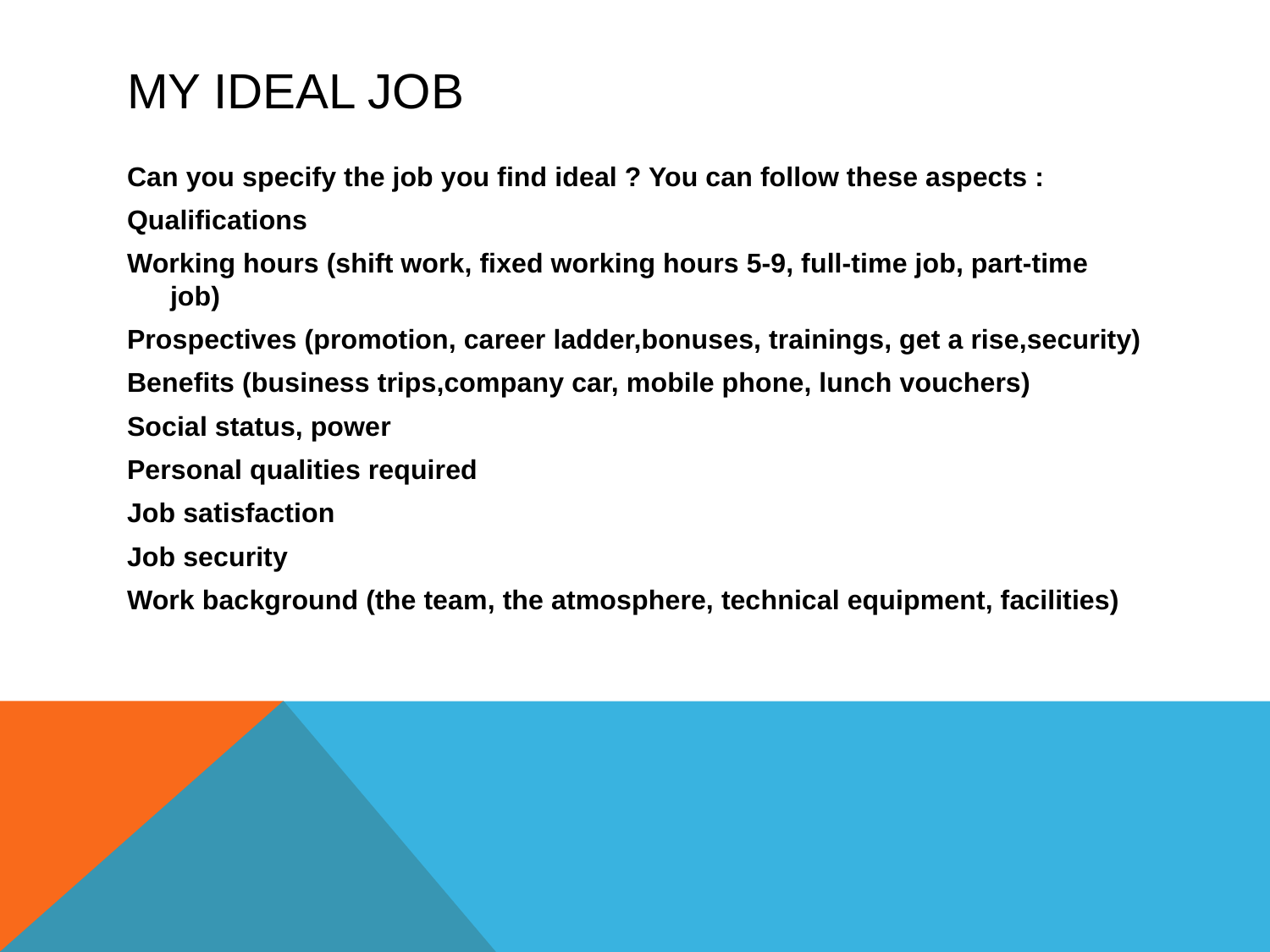

# My ideal job
Can you specify the job you find ideal ? You can follow these aspects :
Qualifications
Working hours (shift work, fixed working hours 5-9, full-time job, part-time job)
Prospectives (promotion, career ladder,bonuses, trainings, get a rise,security)
Benefits (business trips,company car, mobile phone, lunch vouchers)
Social status, power
Personal qualities required
Job satisfaction
Job security
Work background (the team, the atmosphere, technical equipment, facilities)